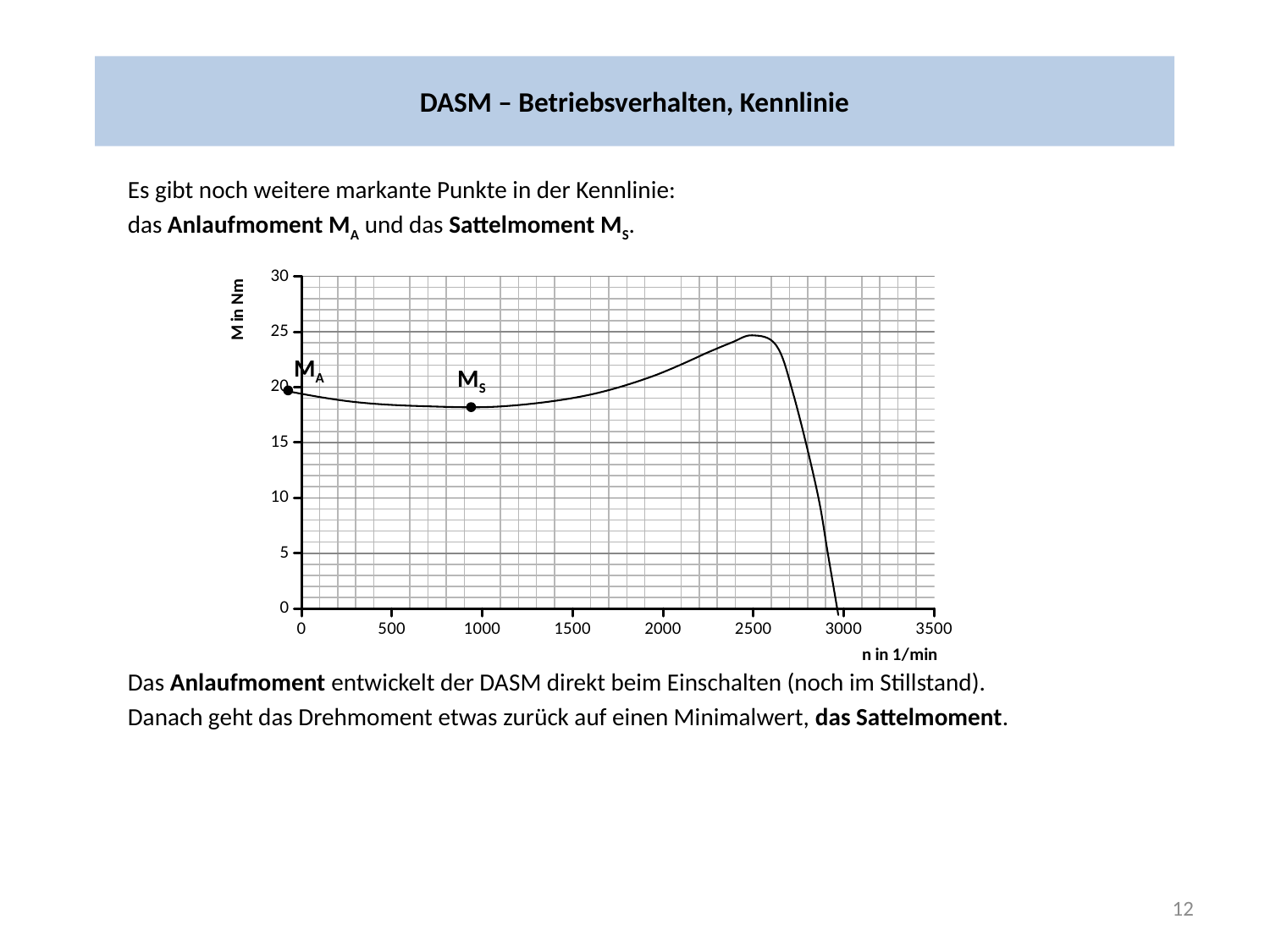

# DASM – Betriebsverhalten, Kennlinie
Es gibt noch weitere markante Punkte in der Kennlinie:
das Anlaufmoment MA und das Sattelmoment MS.

Das Anlaufmoment entwickelt der DASM direkt beim Einschalten (noch im Stillstand).
Danach geht das Drehmoment etwas zurück auf einen Minimalwert, das Sattelmoment.

### Chart

| Category | u1(t) | u1(t) |
|---|---|---|
MA
MS

12